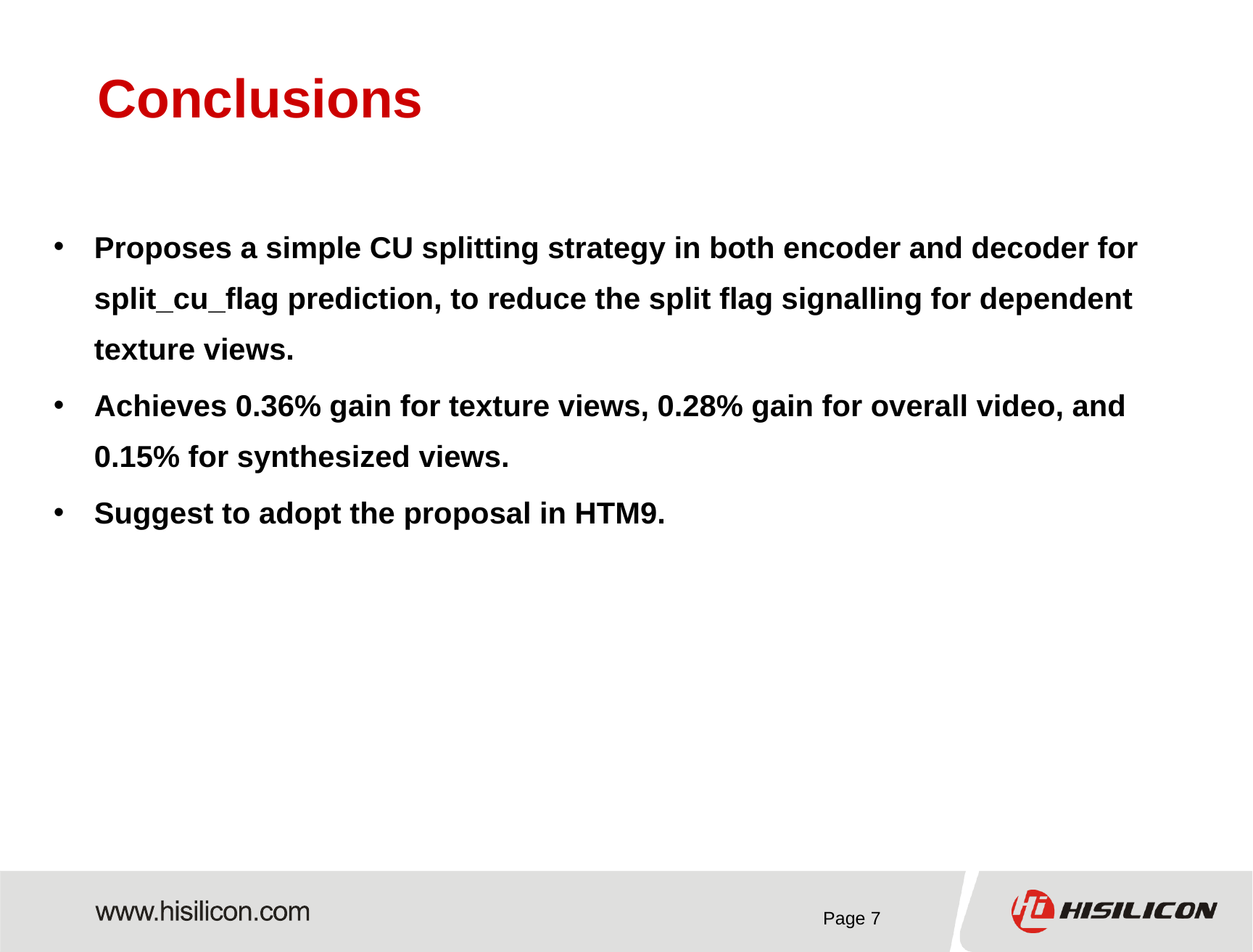

# Conclusions
Proposes a simple CU splitting strategy in both encoder and decoder for split_cu_flag prediction, to reduce the split flag signalling for dependent texture views.
Achieves 0.36% gain for texture views, 0.28% gain for overall video, and 0.15% for synthesized views.
Suggest to adopt the proposal in HTM9.

Page 7